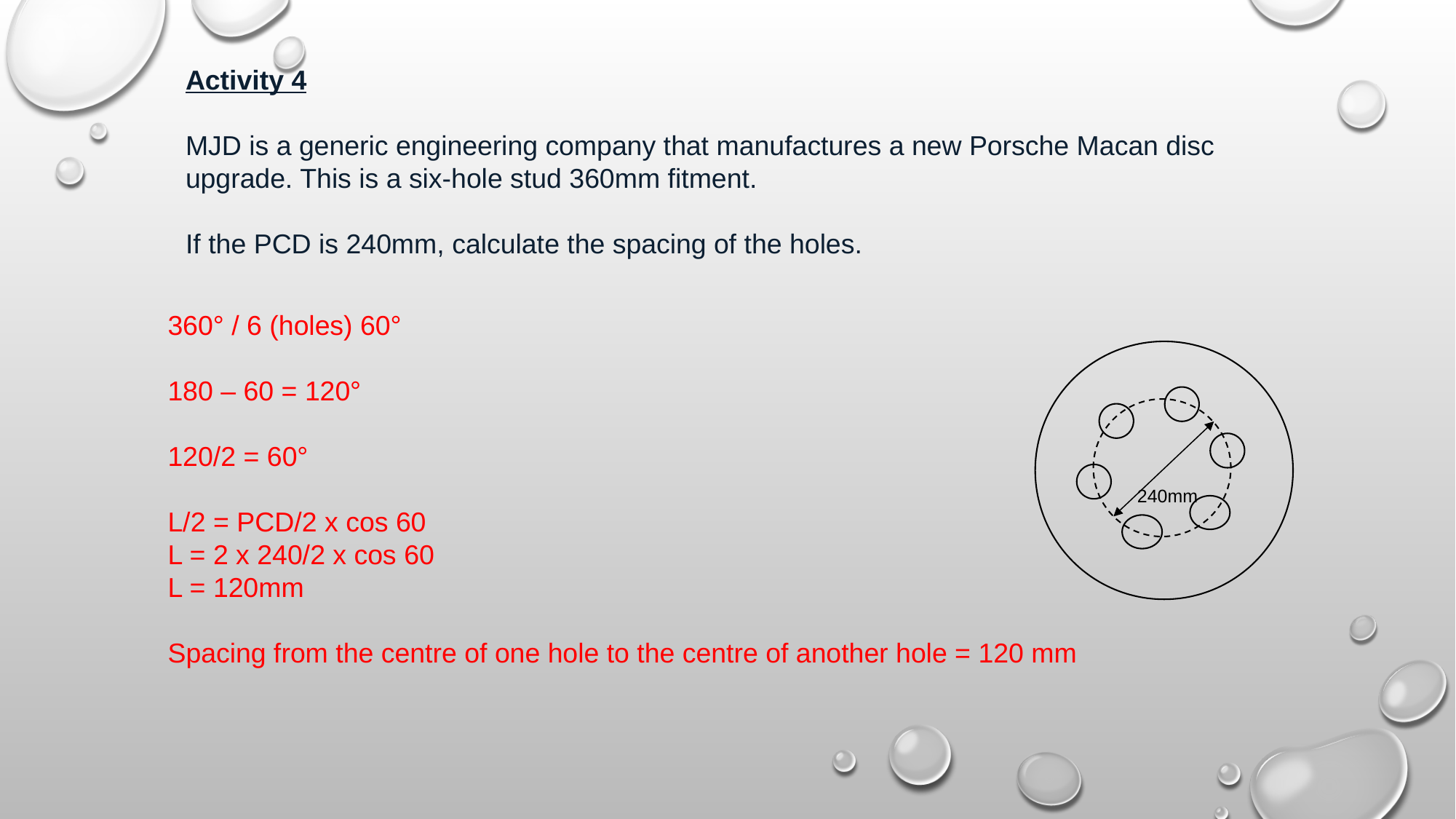

Activity 4

MJD is a generic engineering company that manufactures a new Porsche Macan disc upgrade. This is a six-hole stud 360mm fitment.

If the PCD is 240mm, calculate the spacing of the holes.
360° / 6 (holes) 60°

180 – 60 = 120°

120/2 = 60°

L/2 = PCD/2 x cos 60
L = 2 x 240/2 x cos 60
L = 120mm

Spacing from the centre of one hole to the centre of another hole = 120 mm

240mm